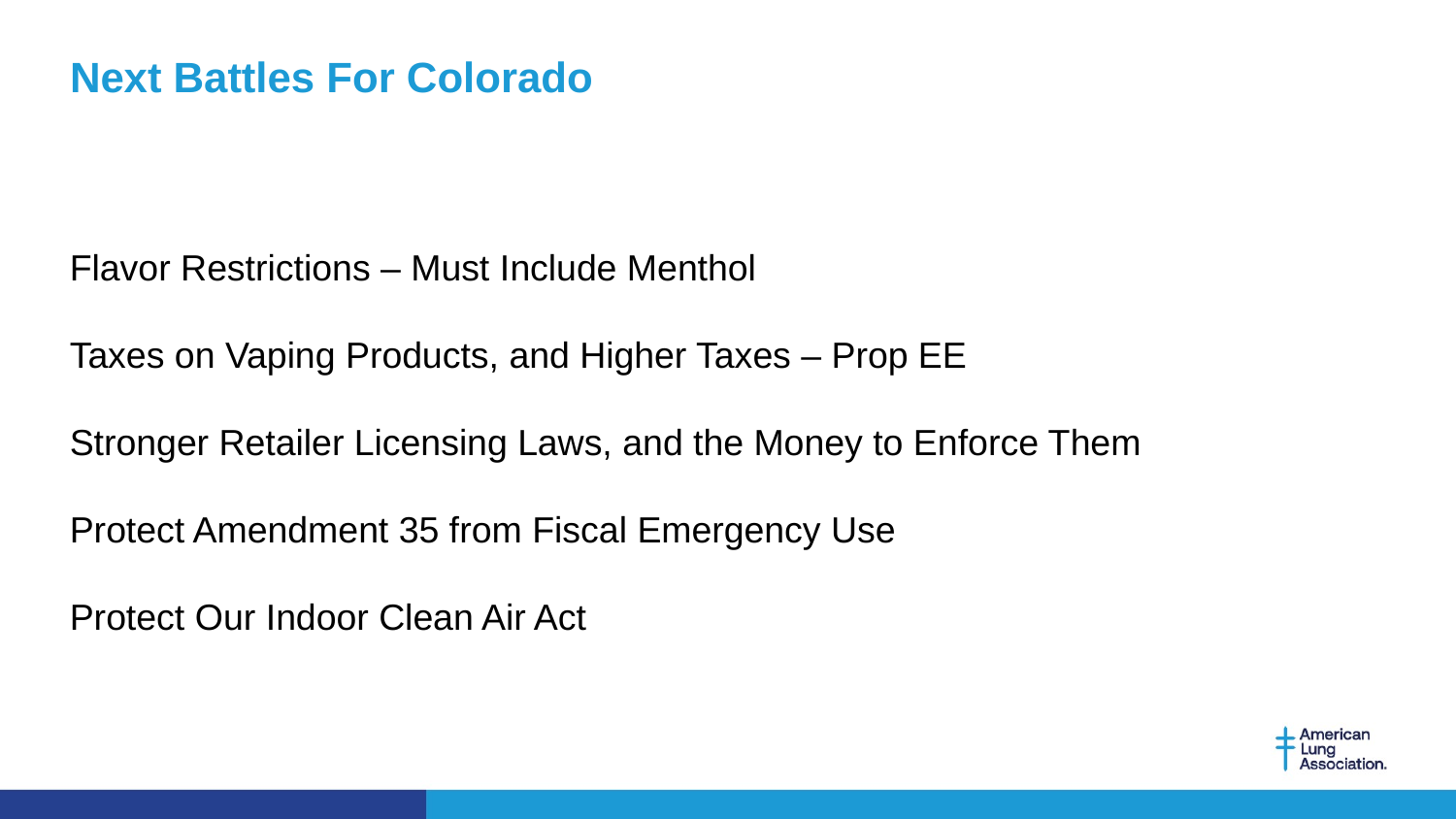

Next Battles For Colorado
Flavor Restrictions – Must Include Menthol

Taxes on Vaping Products, and Higher Taxes – Prop EE

Stronger Retailer Licensing Laws, and the Money to Enforce Them

Protect Amendment 35 from Fiscal Emergency Use

Protect Our Indoor Clean Air Act